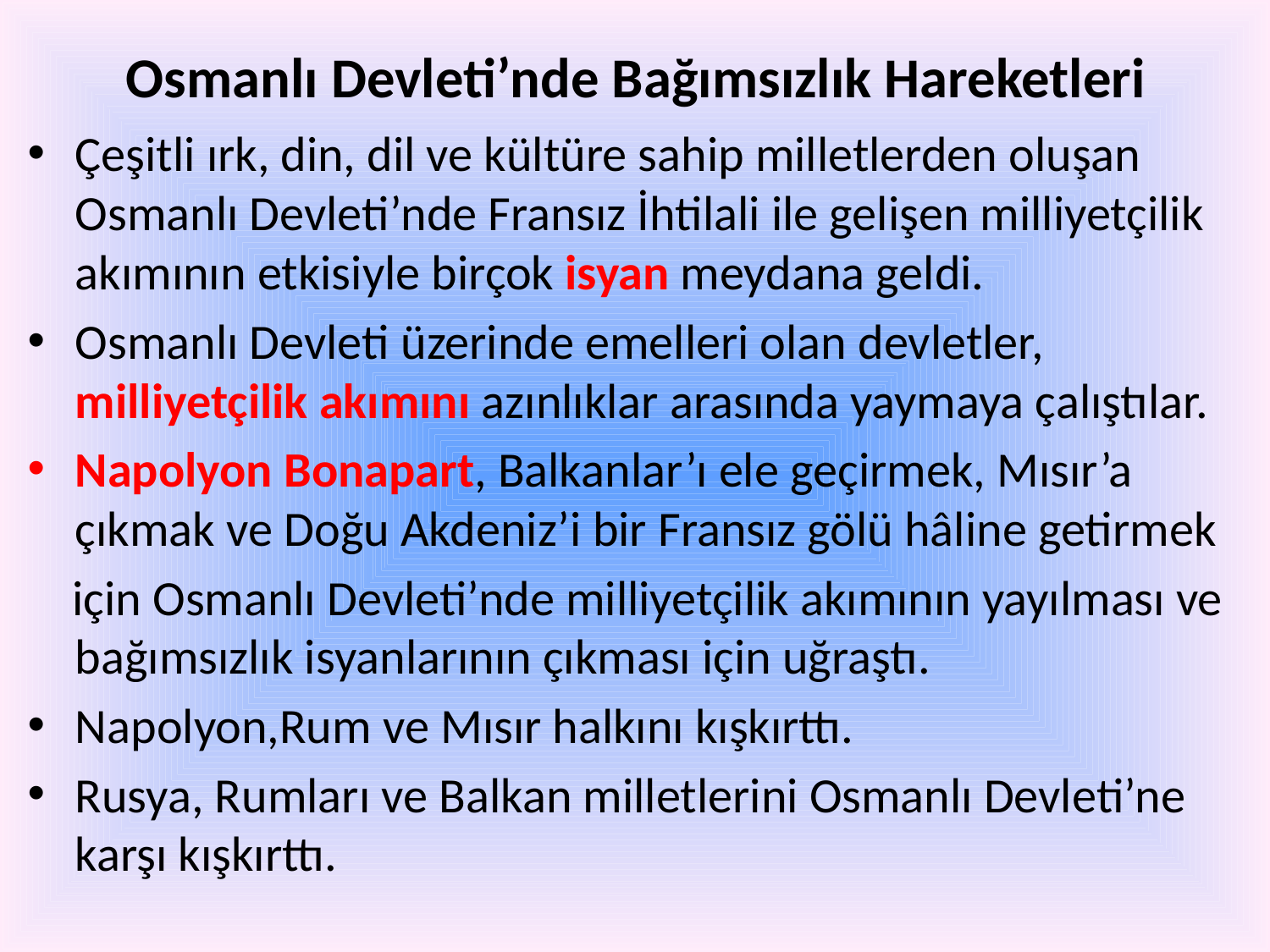

# Osmanlı Devleti’nde Bağımsızlık Hareketleri
Çeşitli ırk, din, dil ve kültüre sahip milletlerden oluşan Osmanlı Devleti’nde Fransız İhtilali ile gelişen milliyetçilik akımının etkisiyle birçok isyan meydana geldi.
Osmanlı Devleti üzerinde emelleri olan devletler, milliyetçilik akımını azınlıklar arasında yaymaya çalıştılar.
Napolyon Bonapart, Balkanlar’ı ele geçirmek, Mısır’a çıkmak ve Doğu Akdeniz’i bir Fransız gölü hâline getirmek
    için Osmanlı Devleti’nde milliyetçilik akımının yayılması ve bağımsızlık isyanlarının çıkması için uğraştı.
Napolyon,Rum ve Mısır halkını kışkırttı.
Rusya, Rumları ve Balkan milletlerini Osmanlı Devleti’ne karşı kışkırttı.